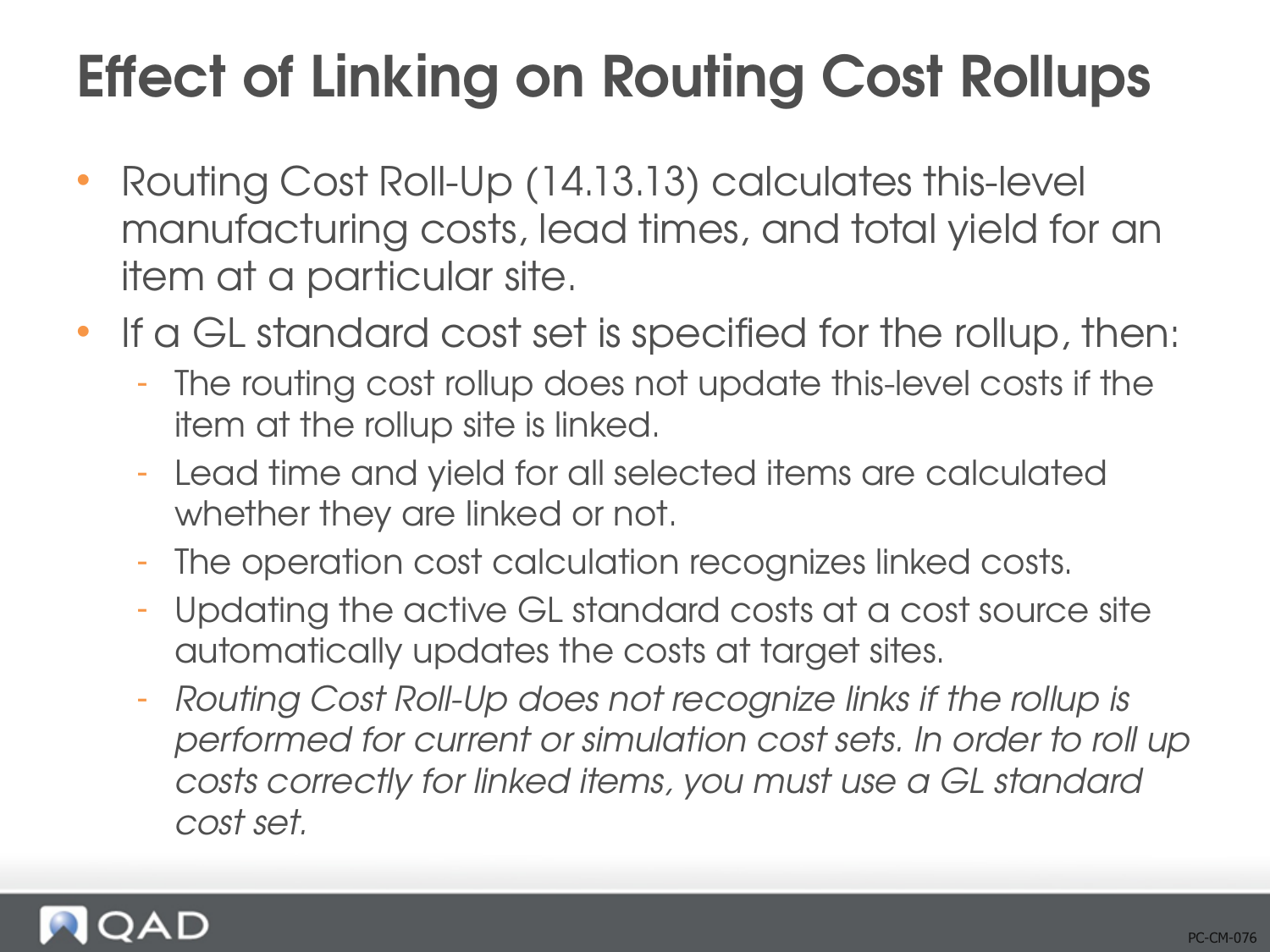

# Effect of Linking on Routing Cost Rollups
Routing Cost Roll-Up (14.13.13) calculates this-level manufacturing costs, lead times, and total yield for an item at a particular site.
If a GL standard cost set is specified for the rollup, then:
The routing cost rollup does not update this-level costs if the item at the rollup site is linked.
Lead time and yield for all selected items are calculated whether they are linked or not.
The operation cost calculation recognizes linked costs.
Updating the active GL standard costs at a cost source site automatically updates the costs at target sites.
Routing Cost Roll-Up does not recognize links if the rollup is performed for current or simulation cost sets. In order to roll up costs correctly for linked items, you must use a GL standard cost set.
PC-CM-076